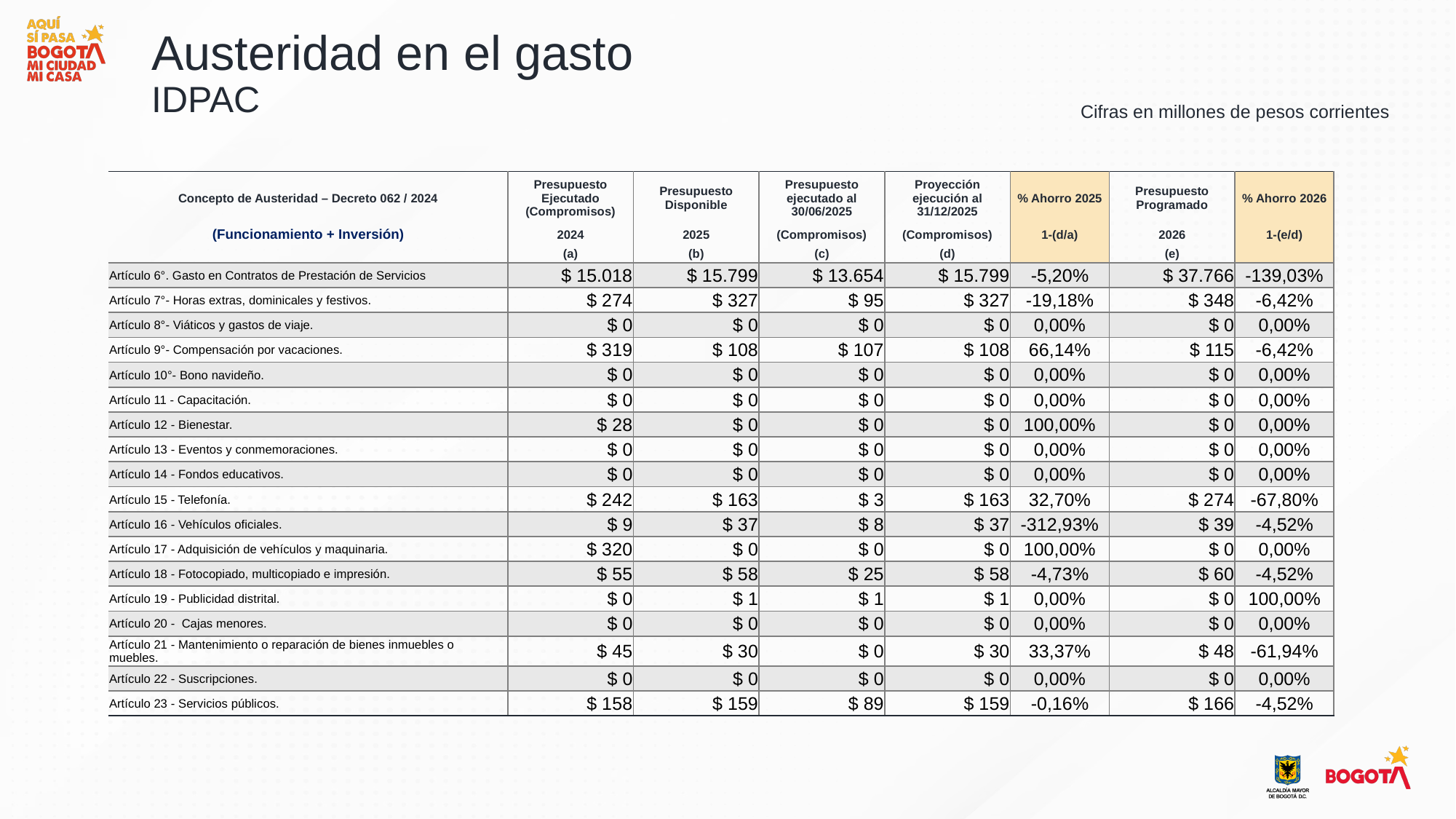

# Austeridad en el gasto IDPAC
Cifras en millones de pesos corrientes
| Concepto de Austeridad – Decreto 062 / 2024 | Presupuesto Ejecutado (Compromisos) | Presupuesto Disponible | Presupuesto ejecutado al 30/06/2025 | Proyección ejecución al 31/12/2025 | % Ahorro 2025 | Presupuesto Programado | % Ahorro 2026 |
| --- | --- | --- | --- | --- | --- | --- | --- |
| (Funcionamiento + Inversión) | 2024 | 2025 | (Compromisos) | (Compromisos) | 1-(d/a) | 2026 | 1-(e/d) |
|  | (a) | (b) | (c) | (d) |  | (e) |  |
| Artículo 6°. Gasto en Contratos de Prestación de Servicios | $ 15.018 | $ 15.799 | $ 13.654 | $ 15.799 | -5,20% | $ 37.766 | -139,03% |
| Artículo 7°- Horas extras, dominicales y festivos. | $ 274 | $ 327 | $ 95 | $ 327 | -19,18% | $ 348 | -6,42% |
| Artículo 8°- Viáticos y gastos de viaje. | $ 0 | $ 0 | $ 0 | $ 0 | 0,00% | $ 0 | 0,00% |
| Artículo 9°- Compensación por vacaciones. | $ 319 | $ 108 | $ 107 | $ 108 | 66,14% | $ 115 | -6,42% |
| Artículo 10°- Bono navideño. | $ 0 | $ 0 | $ 0 | $ 0 | 0,00% | $ 0 | 0,00% |
| Artículo 11 - Capacitación. | $ 0 | $ 0 | $ 0 | $ 0 | 0,00% | $ 0 | 0,00% |
| Artículo 12 - Bienestar. | $ 28 | $ 0 | $ 0 | $ 0 | 100,00% | $ 0 | 0,00% |
| Artículo 13 - Eventos y conmemoraciones. | $ 0 | $ 0 | $ 0 | $ 0 | 0,00% | $ 0 | 0,00% |
| Artículo 14 - Fondos educativos. | $ 0 | $ 0 | $ 0 | $ 0 | 0,00% | $ 0 | 0,00% |
| Artículo 15 - Telefonía. | $ 242 | $ 163 | $ 3 | $ 163 | 32,70% | $ 274 | -67,80% |
| Artículo 16 - Vehículos oficiales. | $ 9 | $ 37 | $ 8 | $ 37 | -312,93% | $ 39 | -4,52% |
| Artículo 17 - Adquisición de vehículos y maquinaria. | $ 320 | $ 0 | $ 0 | $ 0 | 100,00% | $ 0 | 0,00% |
| Artículo 18 - Fotocopiado, multicopiado e impresión. | $ 55 | $ 58 | $ 25 | $ 58 | -4,73% | $ 60 | -4,52% |
| Artículo 19 - Publicidad distrital. | $ 0 | $ 1 | $ 1 | $ 1 | 0,00% | $ 0 | 100,00% |
| Artículo 20 - Cajas menores. | $ 0 | $ 0 | $ 0 | $ 0 | 0,00% | $ 0 | 0,00% |
| Artículo 21 - Mantenimiento o reparación de bienes inmuebles o muebles. | $ 45 | $ 30 | $ 0 | $ 30 | 33,37% | $ 48 | -61,94% |
| Artículo 22 - Suscripciones. | $ 0 | $ 0 | $ 0 | $ 0 | 0,00% | $ 0 | 0,00% |
| Artículo 23 - Servicios públicos. | $ 158 | $ 159 | $ 89 | $ 159 | -0,16% | $ 166 | -4,52% |